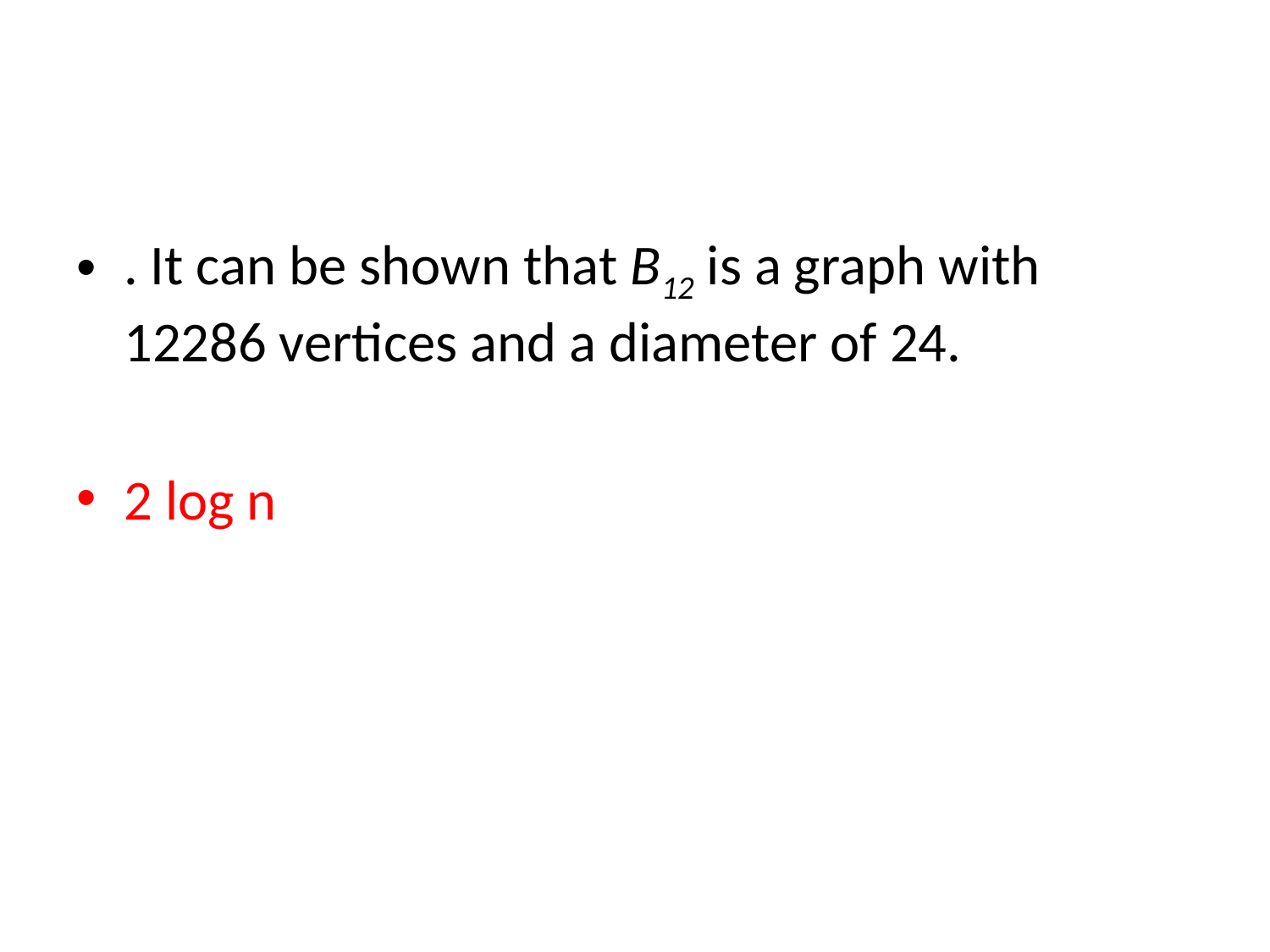

#
. It can be shown that B12 is a graph with 12286 vertices and a diameter of 24.

2 log n